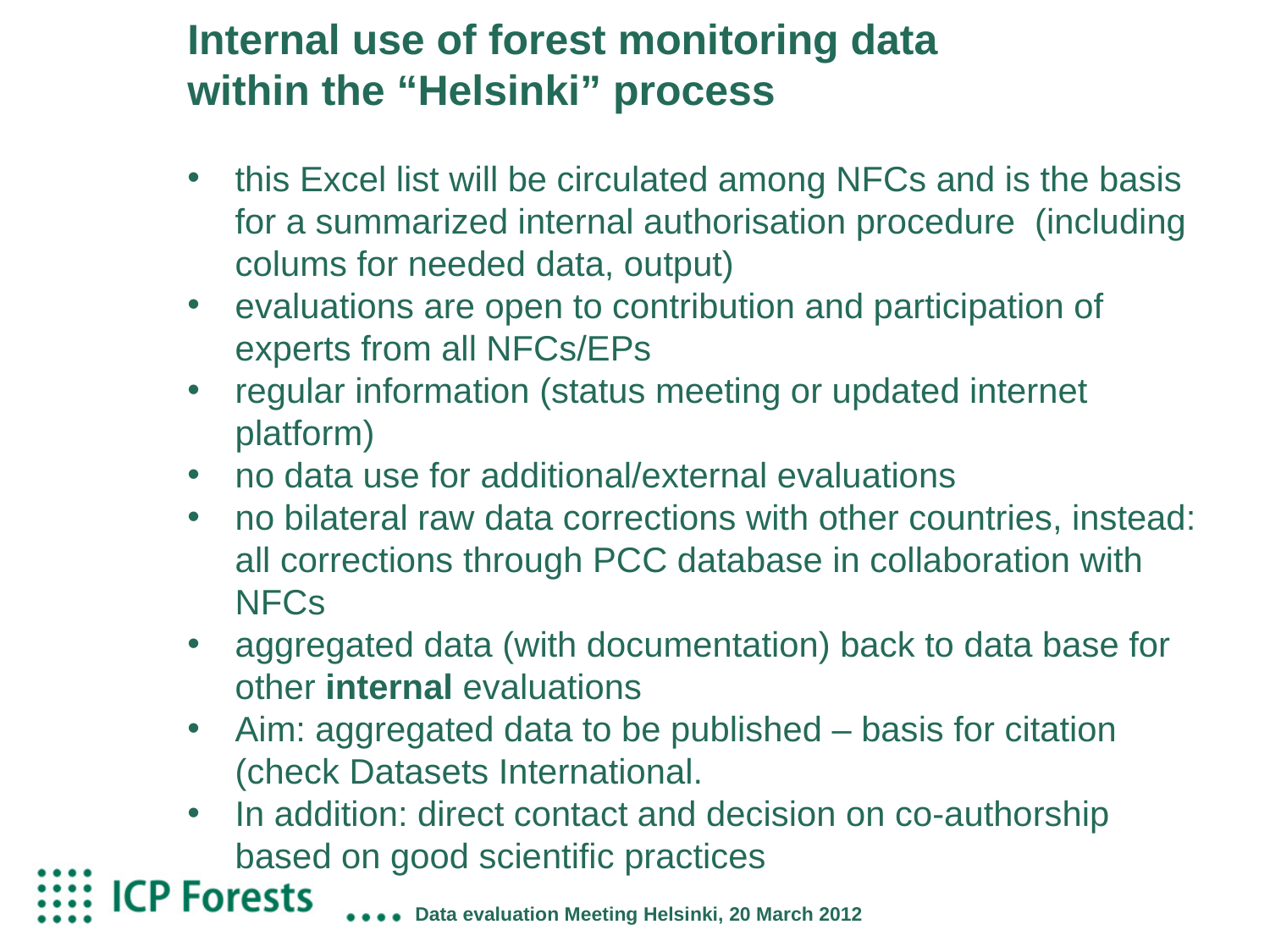

Internal use of forest monitoring data
within the “Helsinki” process

this Excel list will be circulated among NFCs and is the basis for a summarized internal authorisation procedure  (including colums for needed data, output)
evaluations are open to contribution and participation of experts from all NFCs/EPs
regular information (status meeting or updated internet platform)
no data use for additional/external evaluations
no bilateral raw data corrections with other countries, instead: all corrections through PCC database in collaboration with NFCs
aggregated data (with documentation) back to data base for other internal evaluations
Aim: aggregated data to be published – basis for citation (check Datasets International.
In addition: direct contact and decision on co-authorship based on good scientific practices